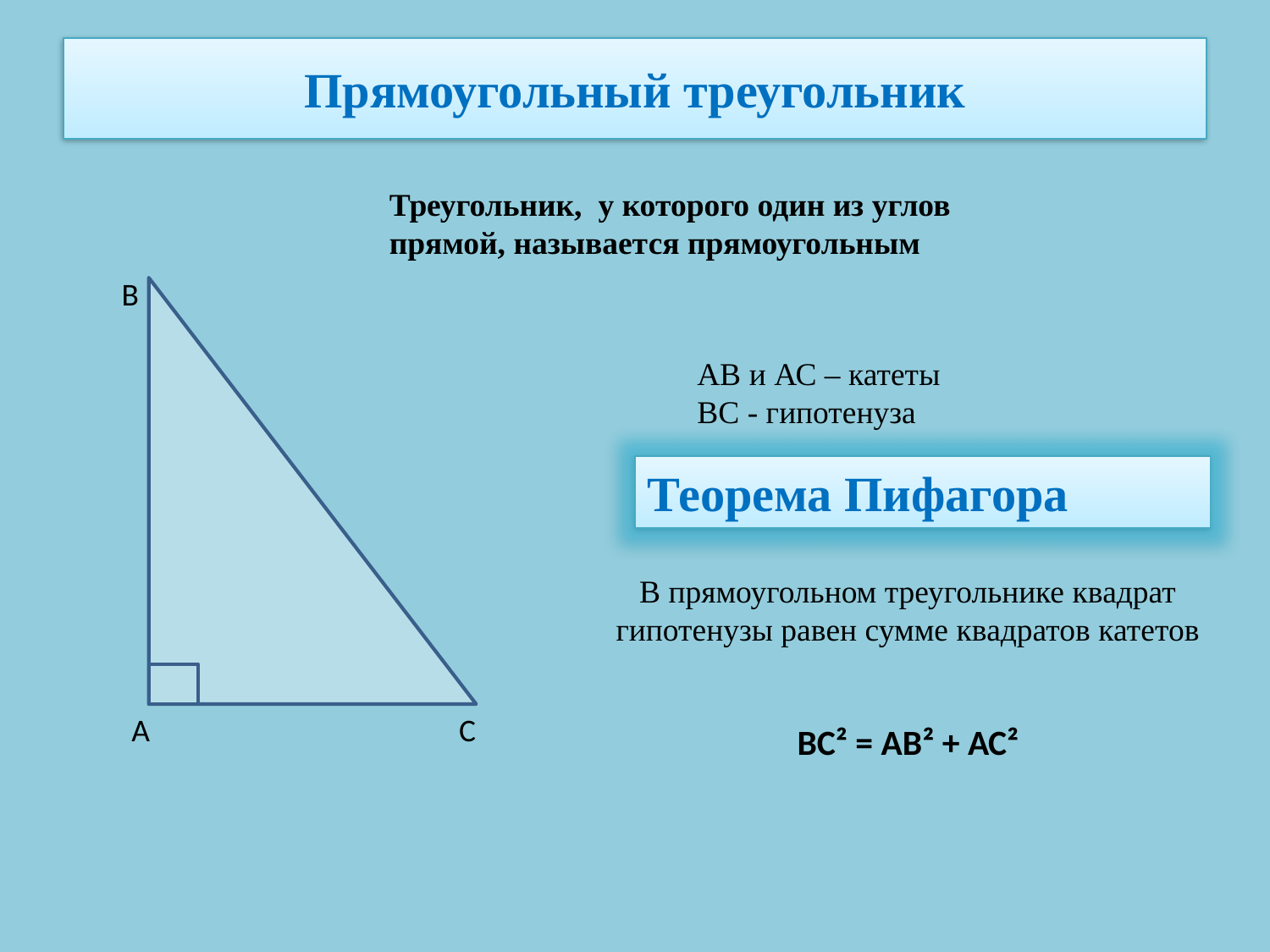

# Прямоугольный треугольник
Треугольник,  у которого один из углов прямой, называется прямоугольным
В

АВ и АС – катеты
ВС - гипотенуза
Теорема Пифагора
В прямоугольном треугольнике квадрат гипотенузы равен сумме квадратов катетов

А
С
ВС² = АВ² + АС²